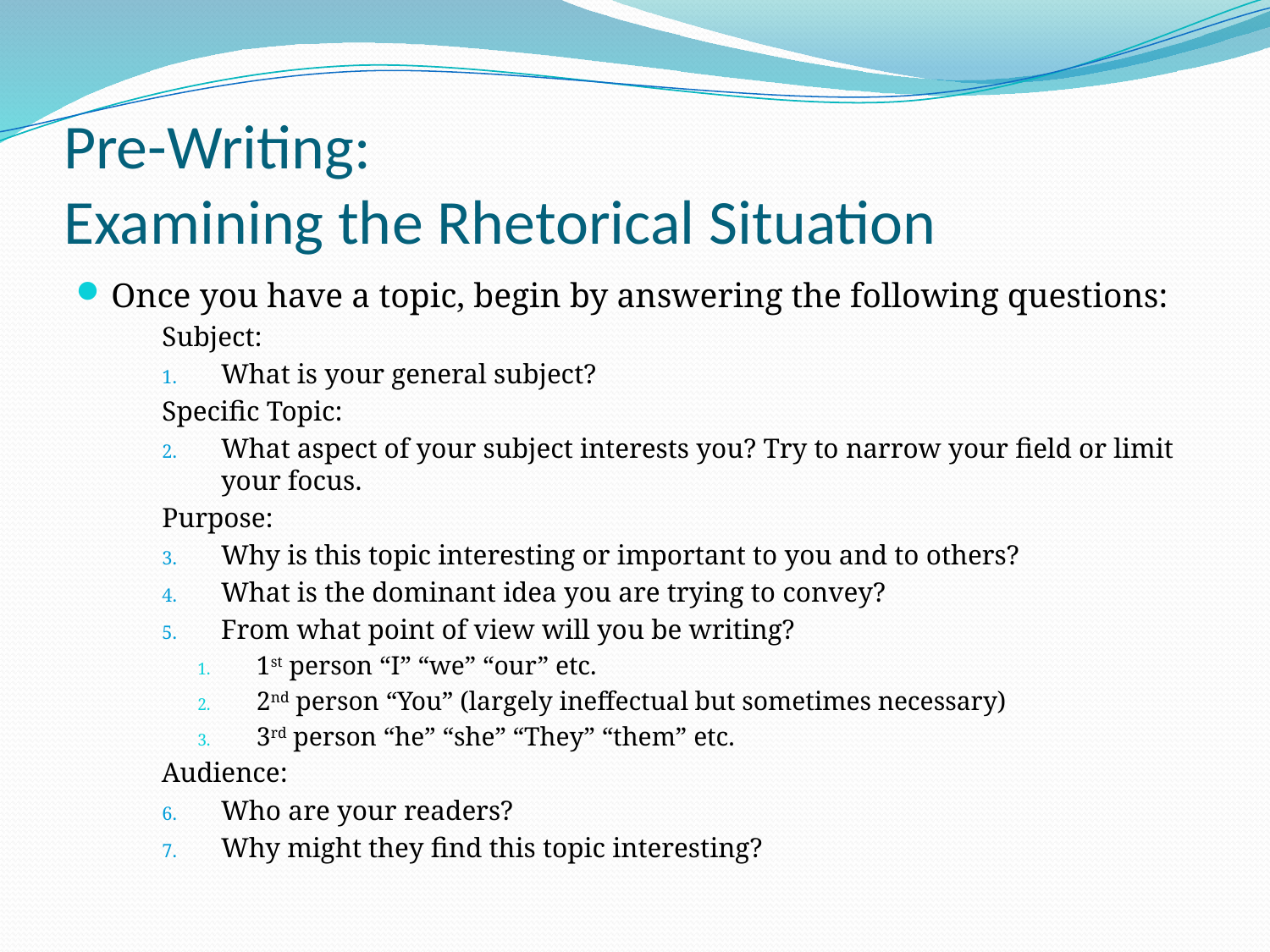

# Pre-Writing: Examining the Rhetorical Situation
Once you have a topic, begin by answering the following questions:
Subject:
What is your general subject?
Specific Topic:
What aspect of your subject interests you? Try to narrow your field or limit your focus.
Purpose:
Why is this topic interesting or important to you and to others?
What is the dominant idea you are trying to convey?
From what point of view will you be writing?
1st person “I” “we” “our” etc.
2nd person “You” (largely ineffectual but sometimes necessary)
3rd person “he” “she” “They” “them” etc.
     Audience:
Who are your readers?
Why might they find this topic interesting?